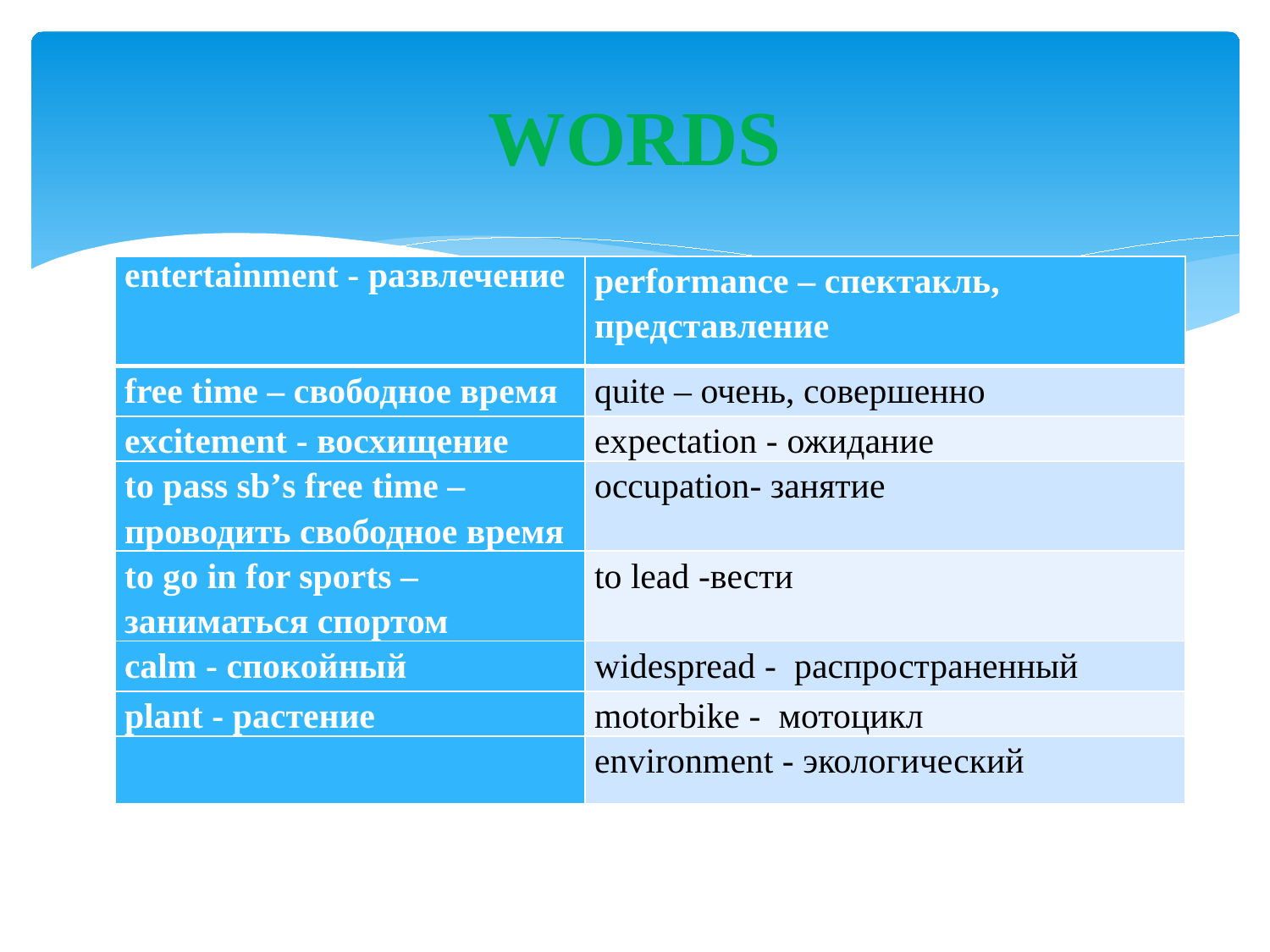

# WORDS
| entertainment - развлечение | performance – спектакль, представление |
| --- | --- |
| free time – свободное время | quite – очень, совершенно |
| еxcitement - восхищение | еxpectation - ожидание |
| to pass sb’s free time – проводить свободное время | оccupation- занятие |
| to go in for sports – заниматься спортом | to lead -вести |
| сalm - спокойный | widespread - распространенный |
| рlant - растение | motorbike - мотоцикл |
|  | еnvironment - экологический |